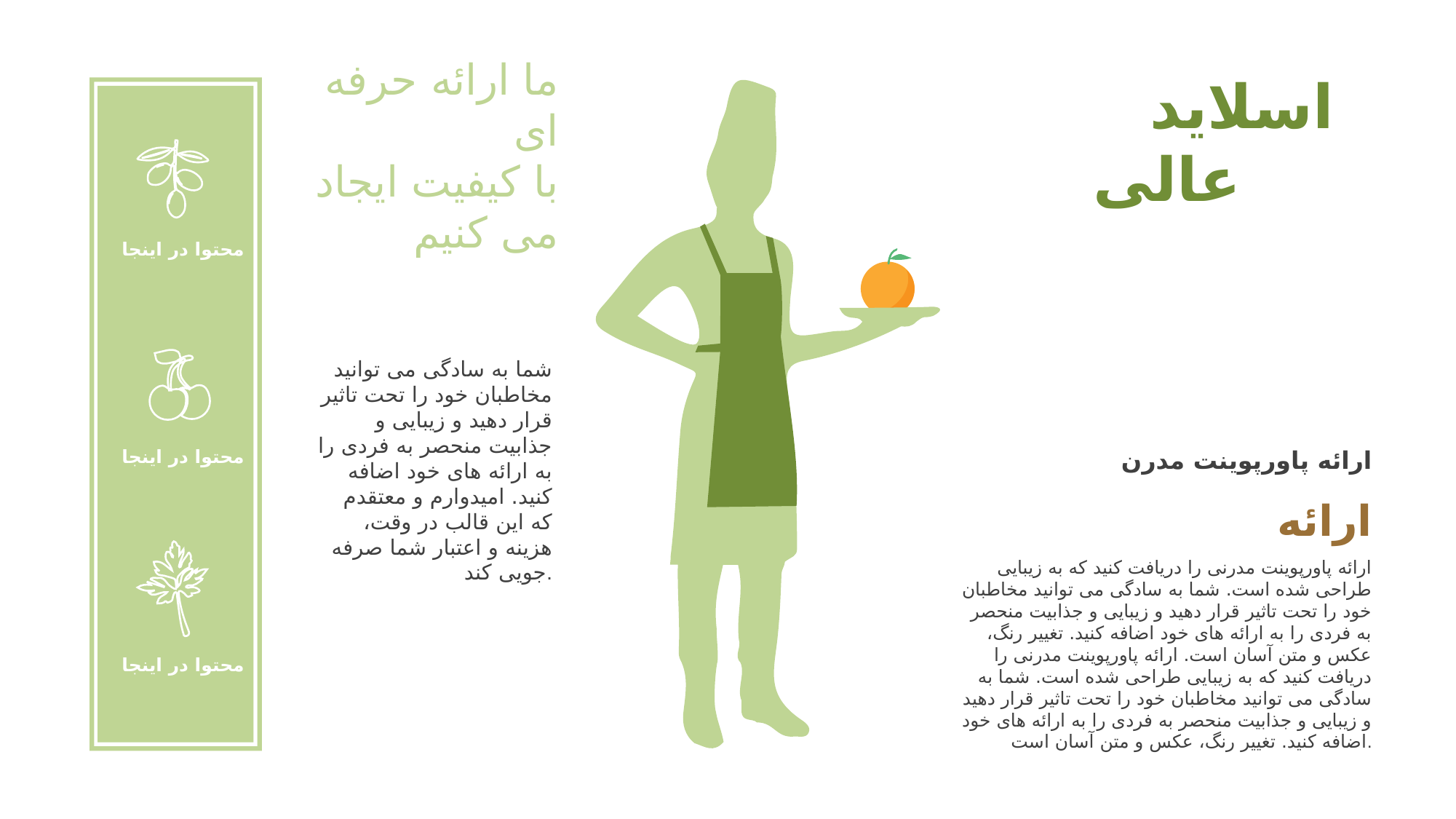

اسلاید
عالی

ما ارائه حرفه ای
با کیفیت ایجاد
 می کنیم

محتوا در اینجا

شما به سادگی می توانید مخاطبان خود را تحت تاثیر قرار دهید و زیبایی و جذابیت منحصر به فردی را به ارائه های خود اضافه کنید. امیدوارم و معتقدم که این قالب در وقت، هزینه و اعتبار شما صرفه جویی کند.

محتوا در اینجا
ارائه پاورپوینت مدرن
ارائه

ارائه پاورپوینت مدرنی را دریافت کنید که به زیبایی طراحی شده است. شما به سادگی می توانید مخاطبان خود را تحت تاثیر قرار دهید و زیبایی و جذابیت منحصر به فردی را به ارائه های خود اضافه کنید. تغییر رنگ، عکس و متن آسان است. ارائه پاورپوینت مدرنی را دریافت کنید که به زیبایی طراحی شده است. شما به سادگی می توانید مخاطبان خود را تحت تاثیر قرار دهید و زیبایی و جذابیت منحصر به فردی را به ارائه های خود اضافه کنید. تغییر رنگ، عکس و متن آسان است.
محتوا در اینجا